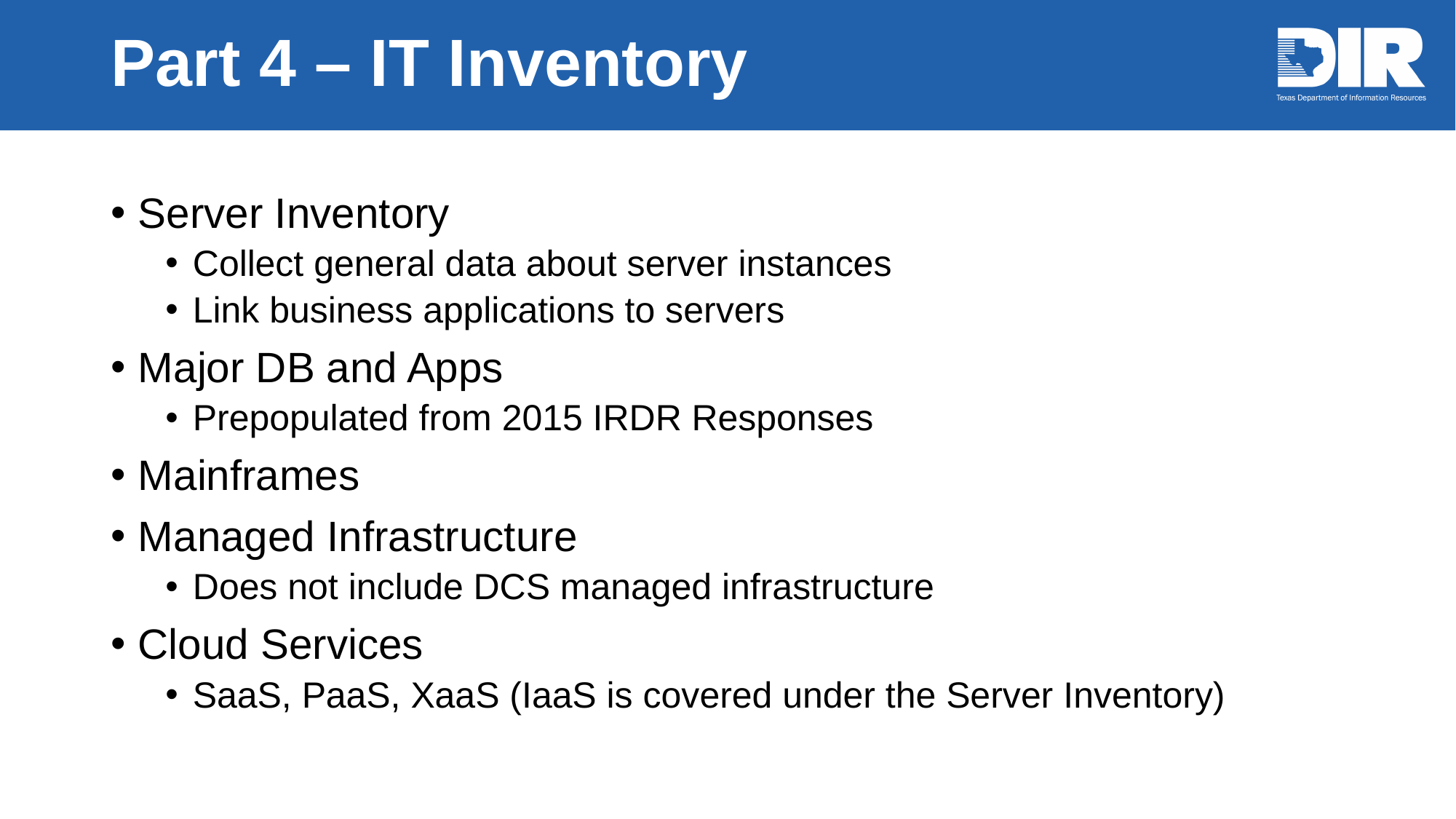

# Part 4 – IT Inventory
Server Inventory
Collect general data about server instances
Link business applications to servers
Major DB and Apps
Prepopulated from 2015 IRDR Responses
Mainframes
Managed Infrastructure
Does not include DCS managed infrastructure
Cloud Services
SaaS, PaaS, XaaS (IaaS is covered under the Server Inventory)